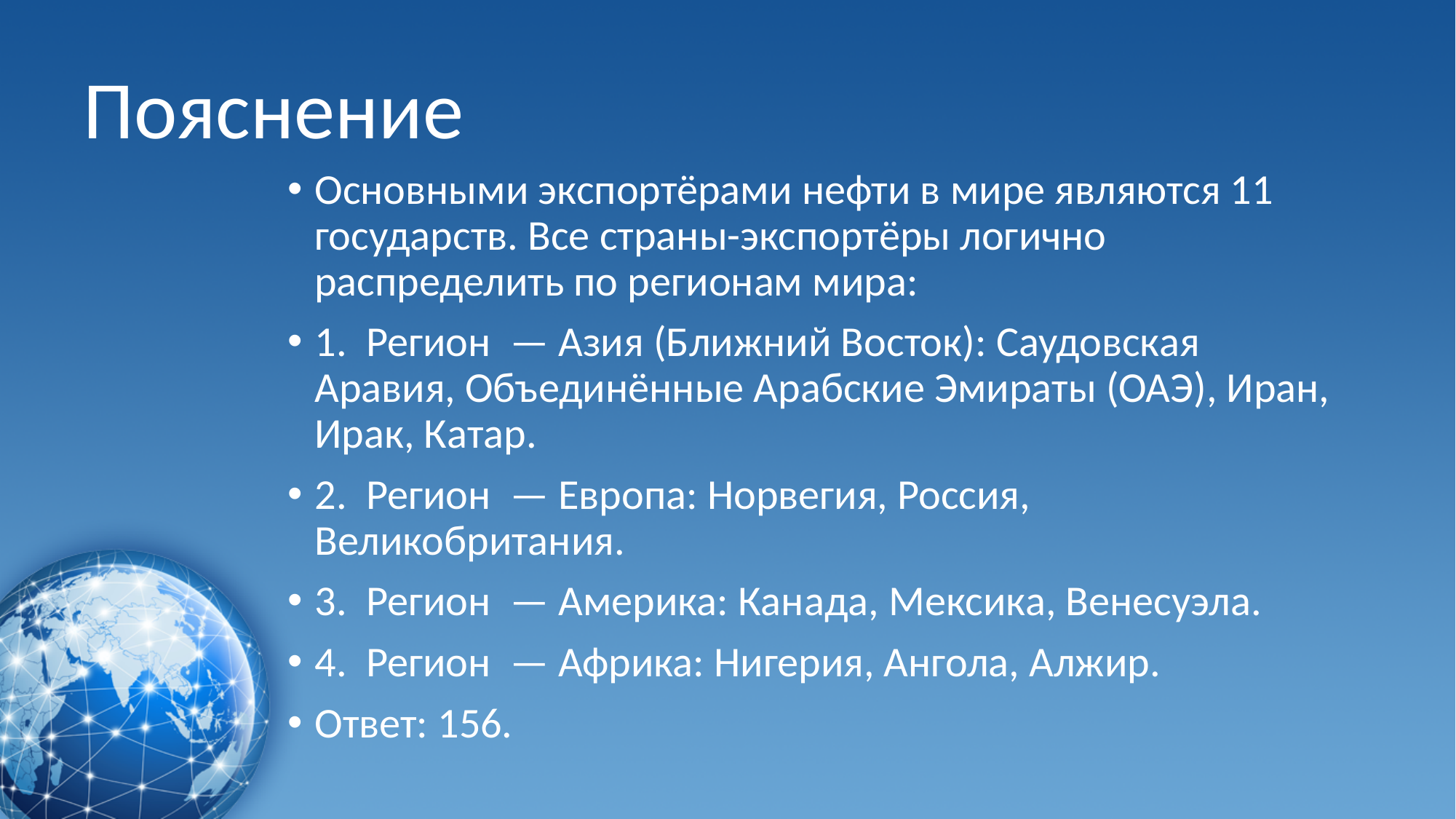

# Пояснение
Основными экспортёрами нефти в мире являются 11 государств. Все страны-экспортёры логично распределить по регионам мира:
1.  Регион  — Азия (Ближний Восток): Саудовская Аравия, Объединённые Арабские Эмираты (ОАЭ), Иран, Ирак, Катар.
2.  Регион  — Европа: Норвегия, Россия, Великобритания.
3.  Регион  — Америка: Канада, Мексика, Венесуэла.
4.  Регион  — Африка: Нигерия, Ангола, Алжир.
Ответ: 156.